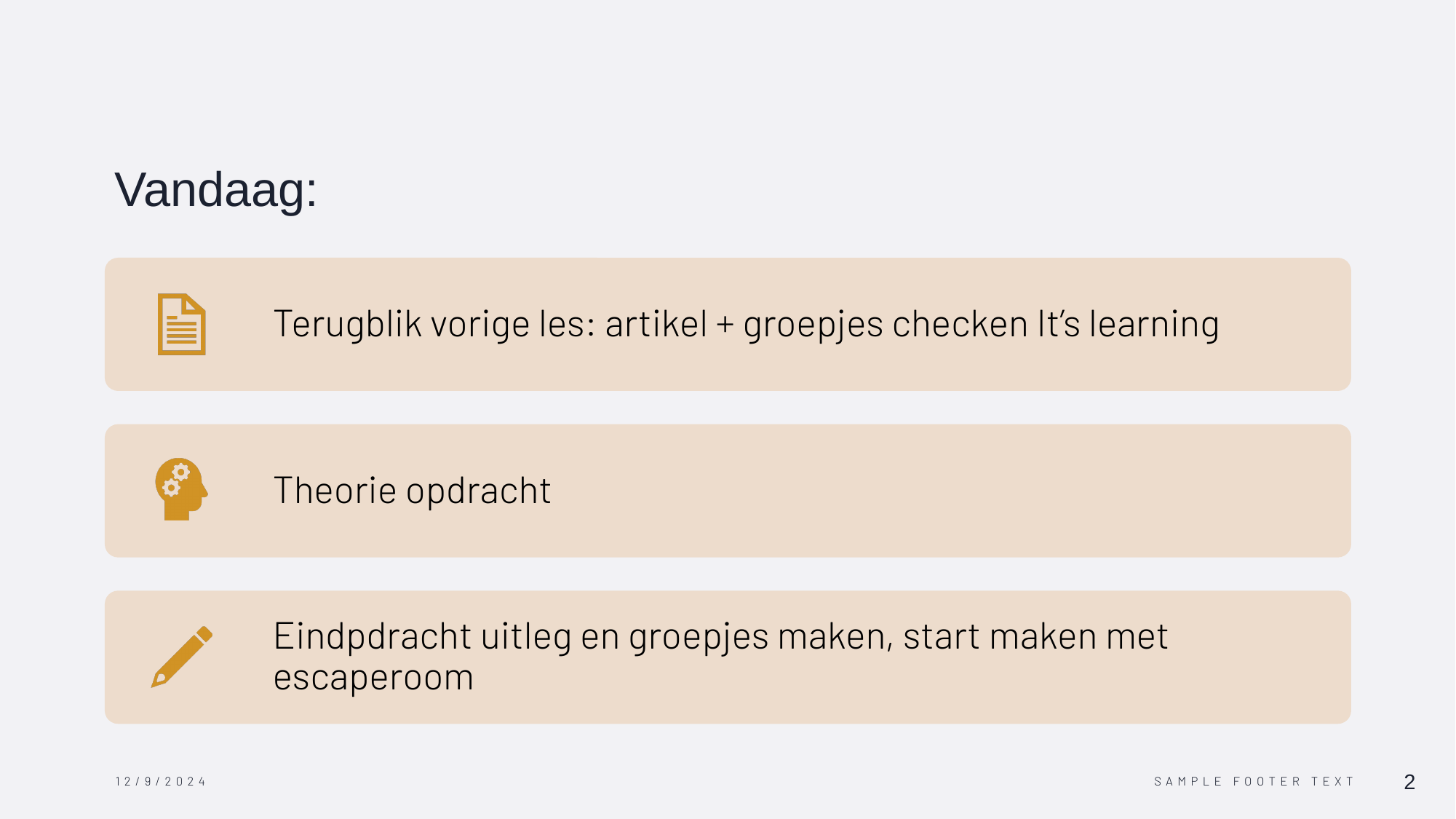

# Vandaag:
Terugblik vorige les: artikel + groepjes checken It’s learning
Theorie opdracht
Eindpdracht uitleg en groepjes maken, start maken met escaperoom
12/9/2024
Sample Footer Text
2